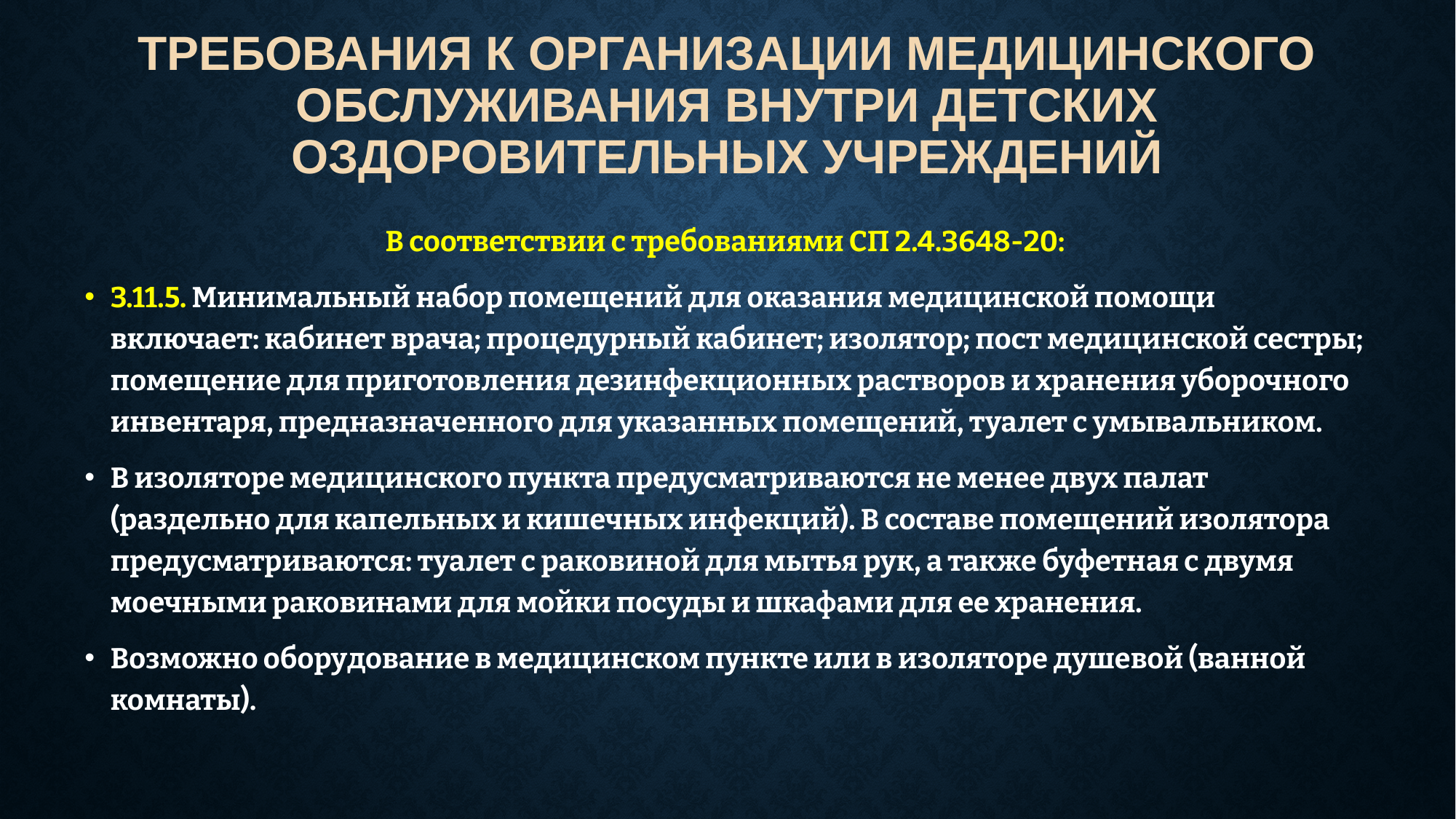

# Требования к организации медицинского обслуживания внутри детских оздоровительных учреждений
В соответствии с требованиями СП 2.4.3648-20:
3.11.5. Минимальный набор помещений для оказания медицинской помощи включает: кабинет врача; процедурный кабинет; изолятор; пост медицинской сестры; помещение для приготовления дезинфекционных растворов и хранения уборочного инвентаря, предназначенного для указанных помещений, туалет с умывальником.
В изоляторе медицинского пункта предусматриваются не менее двух палат (раздельно для капельных и кишечных инфекций). В составе помещений изолятора предусматриваются: туалет с раковиной для мытья рук, а также буфетная с двумя моечными раковинами для мойки посуды и шкафами для ее хранения.
Возможно оборудование в медицинском пункте или в изоляторе душевой (ванной комнаты).